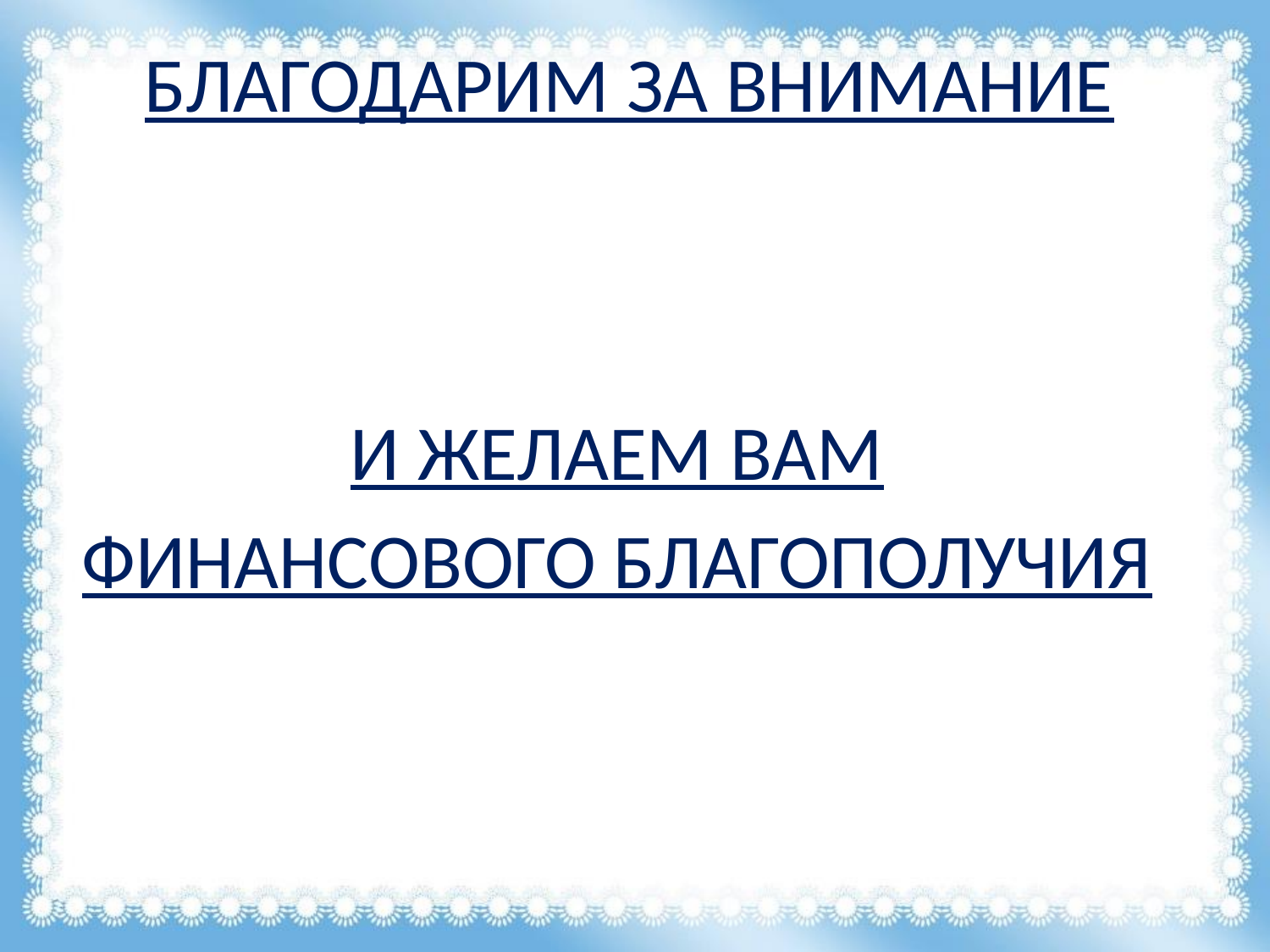

# БЛАГОДАРИМ ЗА ВНИМАНИЕ
И ЖЕЛАЕМ ВАМ
ФИНАНСОВОГО БЛАГОПОЛУЧИЯ